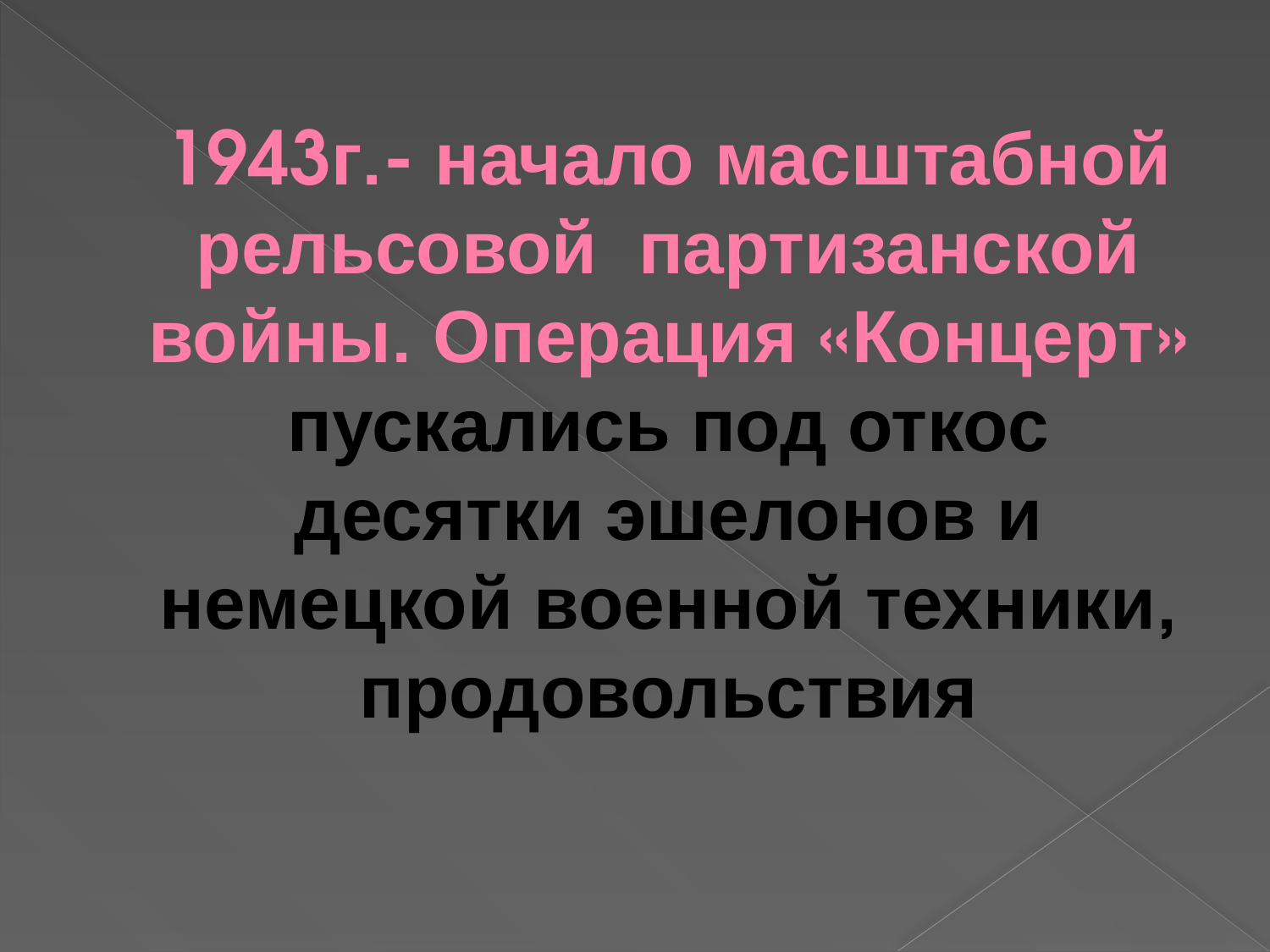

# 1943г.- начало масштабной рельсовой  партизанской войны. Операция «Концерт» пускались под откос десятки эшелонов и немецкой военной техники, продовольствия